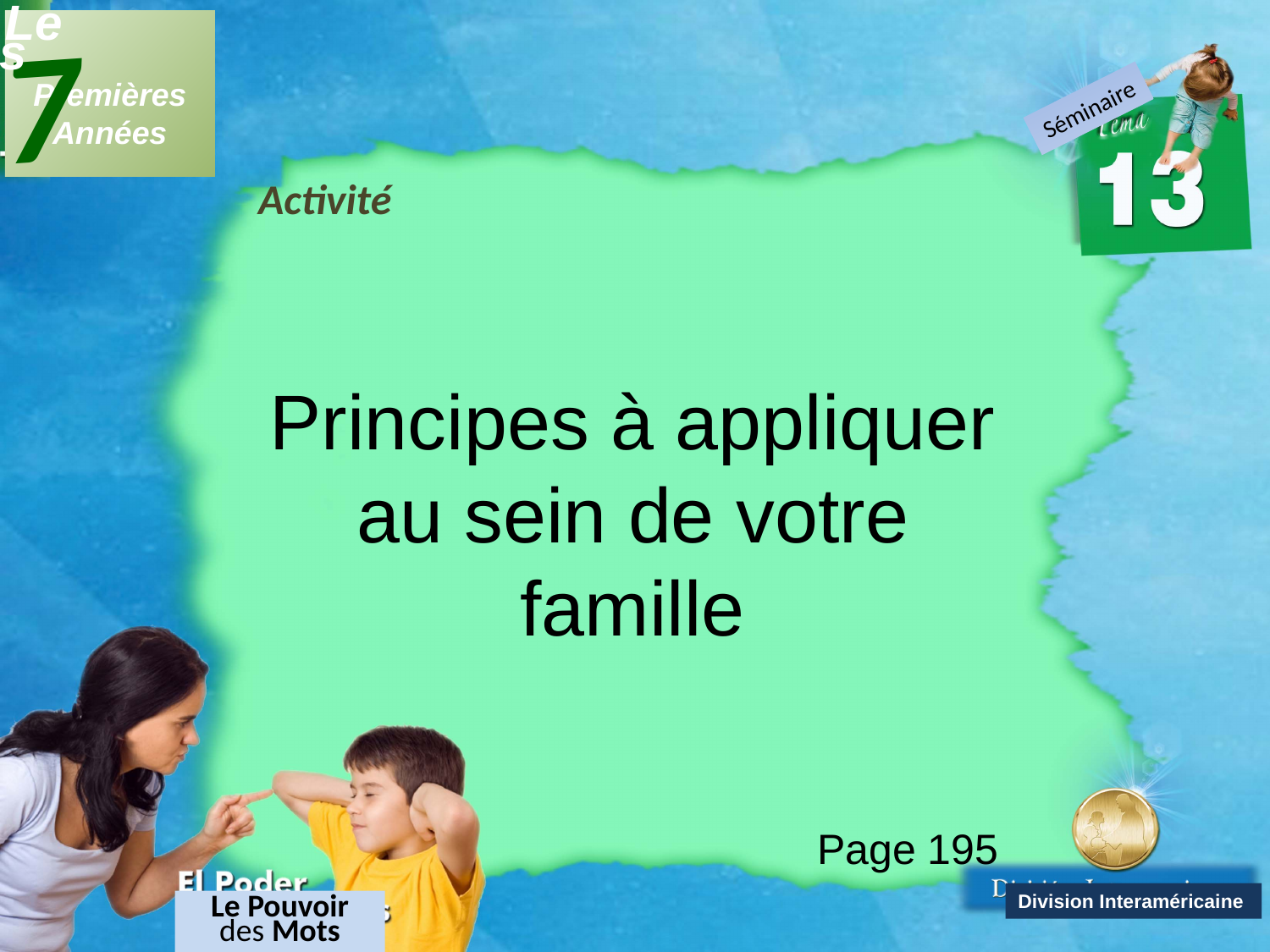

7
Les
         Premières
Années
Séminaire
Activité
Principes à appliquer au sein de votre famille
Page 195
Division Interaméricaine
Le Pouvoir des Mots